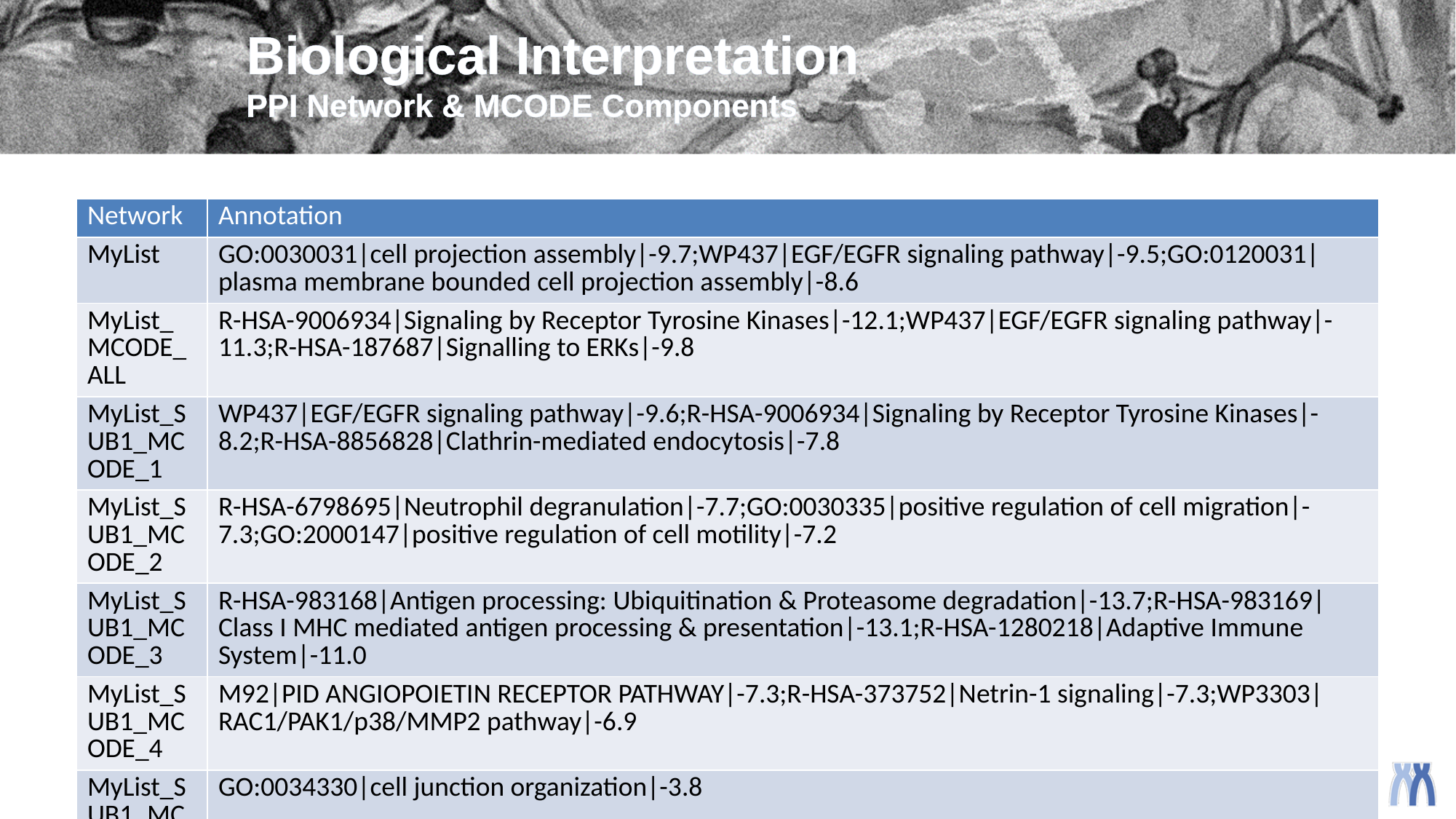

# Biological Interpretation PPI Network & MCODE Components
| Network | Annotation |
| --- | --- |
| MyList | GO:0030031|cell projection assembly|-9.7;WP437|EGF/EGFR signaling pathway|-9.5;GO:0120031|plasma membrane bounded cell projection assembly|-8.6 |
| MyList\_MCODE\_ALL | R-HSA-9006934|Signaling by Receptor Tyrosine Kinases|-12.1;WP437|EGF/EGFR signaling pathway|-11.3;R-HSA-187687|Signalling to ERKs|-9.8 |
| MyList\_SUB1\_MCODE\_1 | WP437|EGF/EGFR signaling pathway|-9.6;R-HSA-9006934|Signaling by Receptor Tyrosine Kinases|-8.2;R-HSA-8856828|Clathrin-mediated endocytosis|-7.8 |
| MyList\_SUB1\_MCODE\_2 | R-HSA-6798695|Neutrophil degranulation|-7.7;GO:0030335|positive regulation of cell migration|-7.3;GO:2000147|positive regulation of cell motility|-7.2 |
| MyList\_SUB1\_MCODE\_3 | R-HSA-983168|Antigen processing: Ubiquitination & Proteasome degradation|-13.7;R-HSA-983169|Class I MHC mediated antigen processing & presentation|-13.1;R-HSA-1280218|Adaptive Immune System|-11.0 |
| MyList\_SUB1\_MCODE\_4 | M92|PID ANGIOPOIETIN RECEPTOR PATHWAY|-7.3;R-HSA-373752|Netrin-1 signaling|-7.3;WP3303|RAC1/PAK1/p38/MMP2 pathway|-6.9 |
| MyList\_SUB1\_MCODE\_5 | GO:0034330|cell junction organization|-3.8 |
| MyList\_SUB1\_MCODE\_7 | R-HSA-163125|Post-translational modification: synthesis of GPI-anchored proteins|-10.0 |
| MyList\_SUB1\_MCODE\_9 | R-HSA-8957275|Post-translational protein phosphorylation|-7.3;R-HSA-381426|Regulation of Insulin-like Growth Factor (IGF) transport and uptake by Insulin-like Growth Factor Binding Proteins (IGFBPs)|-7.1 |
| MyList\_SUB1\_MCODE\_10 | GO:0007283|spermatogenesis|-5.1;GO:0048232|male gamete generation|-5.0;GO:0007276|gamete generation|-4.8 |
| MyList\_SUB1\_MCODE\_11 | R-HSA-3238698|WNT ligand biogenesis and trafficking|-9.2;GO:0032456|endocytic recycling|-7.8;GO:0042147|retrograde transport, endosome to Golgi|-7.4 |